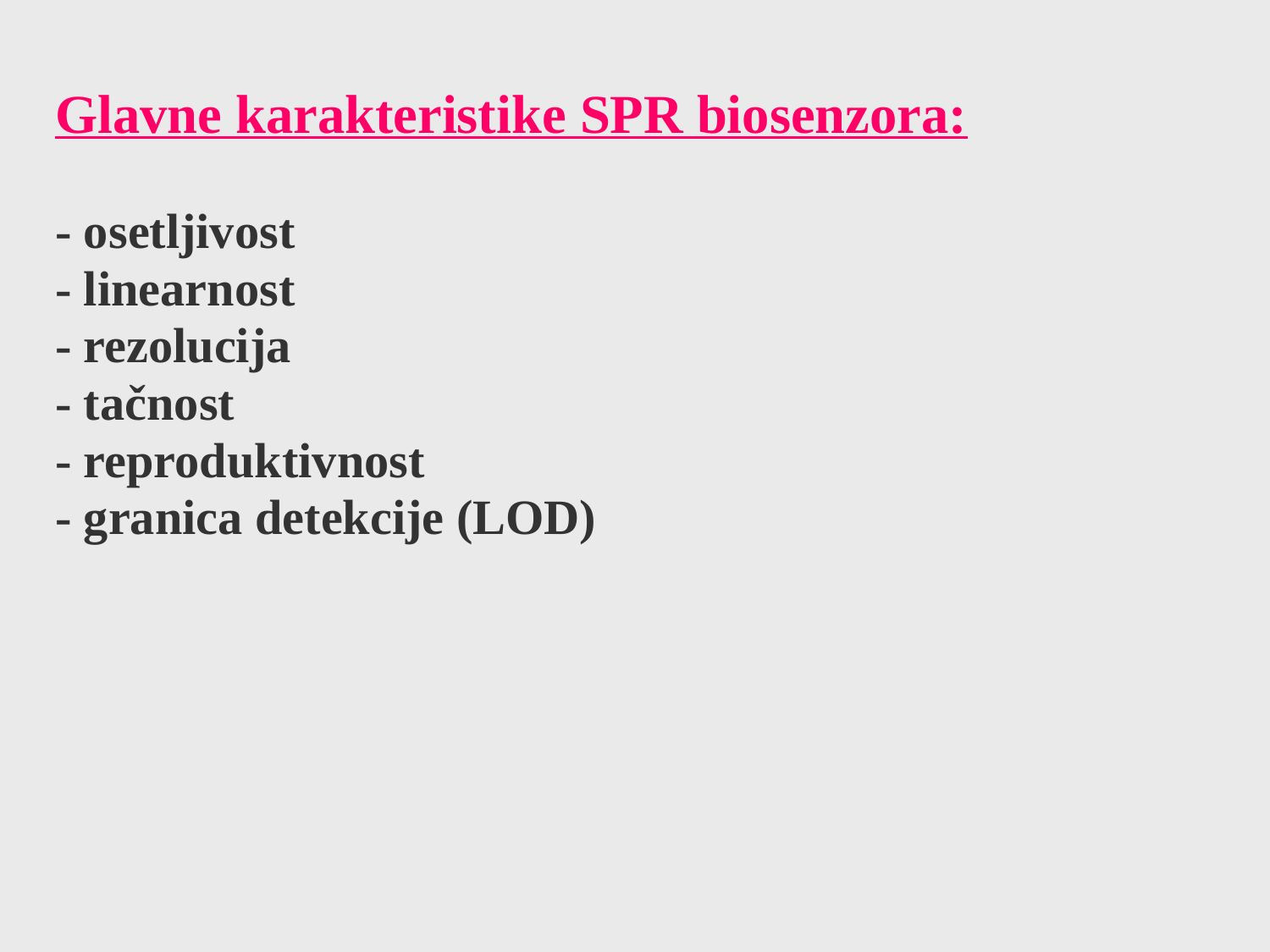

Glavne karakteristike SPR biosenzora:

- osetljivost
- linearnost
- rezolucija
- tačnost
- reproduktivnost
- granica detekcije (LOD)